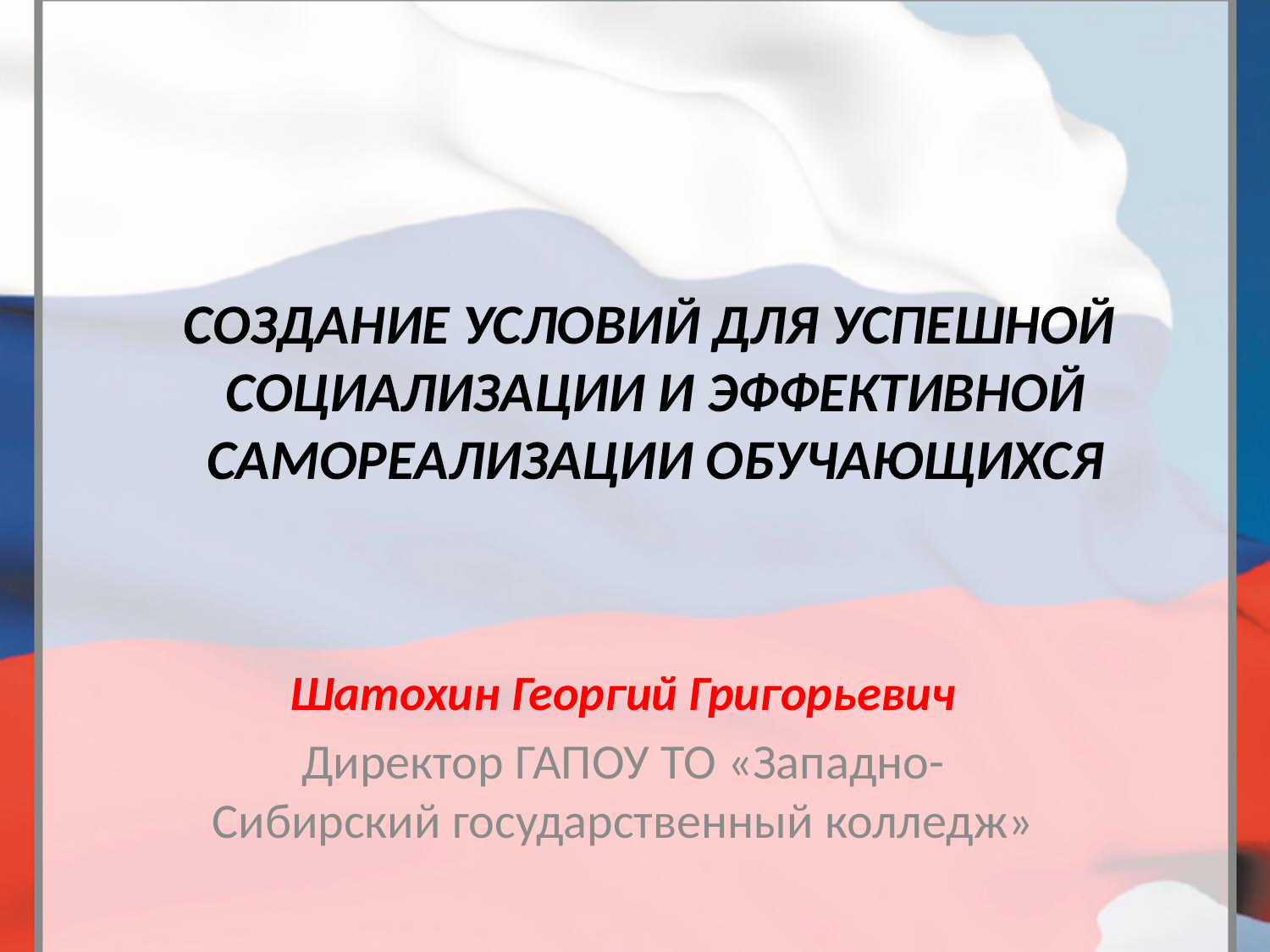

# Создание условий для успешной  социализации и эффективной самореализации обучающихся
Шатохин Георгий Григорьевич
Директор ГАПОУ ТО «Западно-Сибирский государственный колледж»